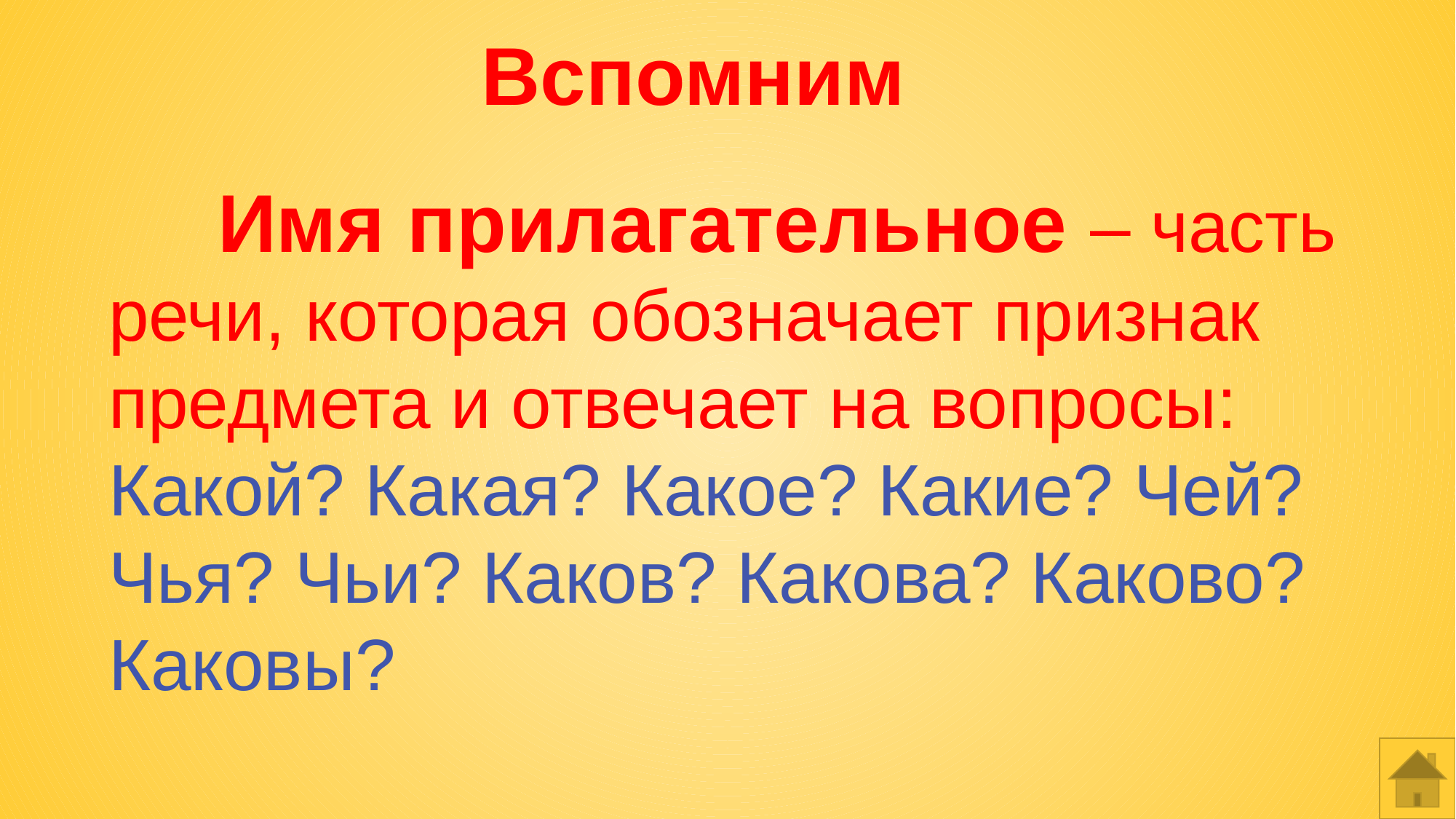

# Вспомним
	Имя прилагательное – часть речи, которая обозначает признак предмета и отвечает на вопросы: Какой? Какая? Какое? Какие? Чей? Чья? Чьи? Каков? Какова? Каково? Каковы?